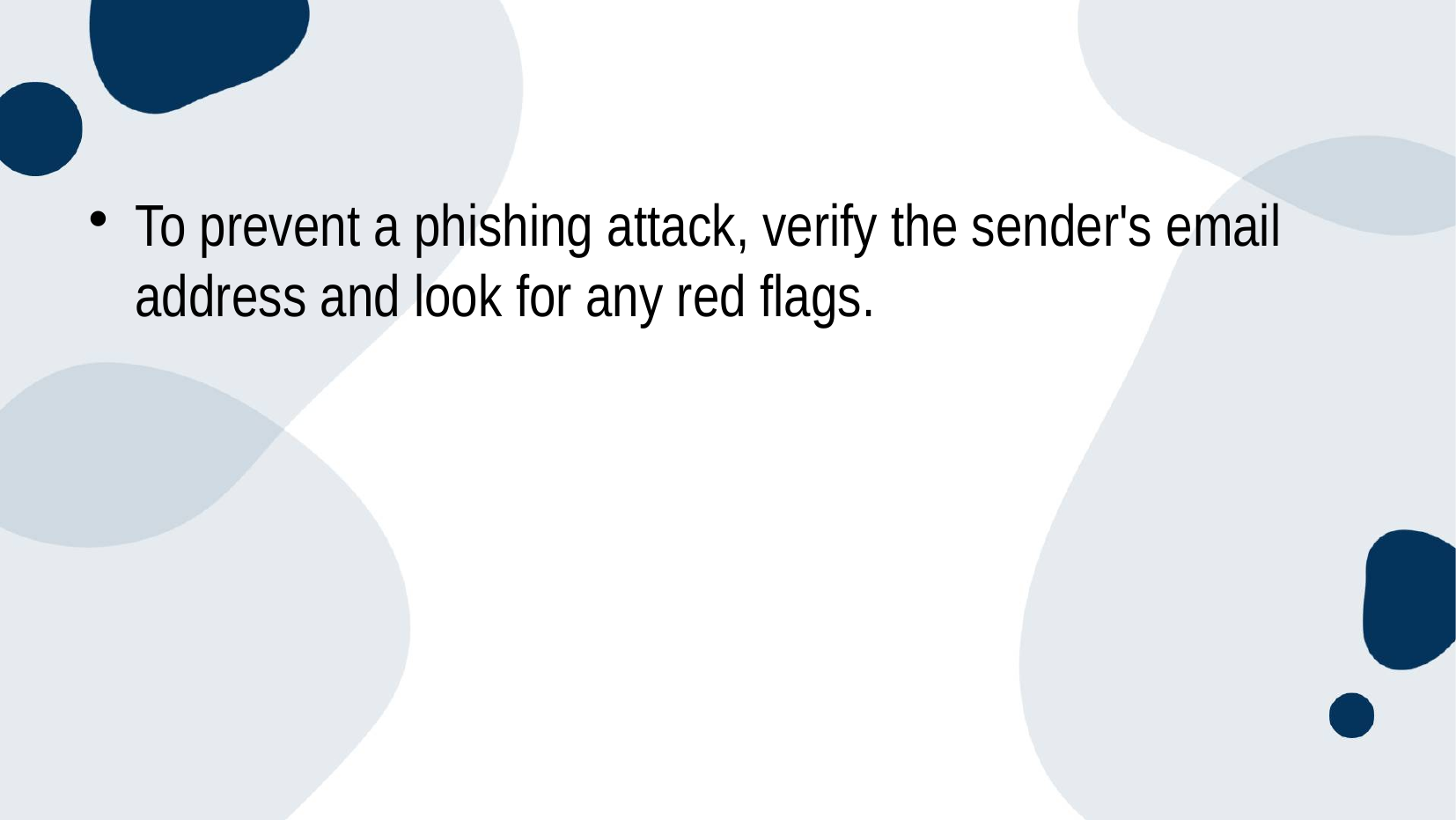

#
To prevent a phishing attack, verify the sender's email address and look for any red flags.